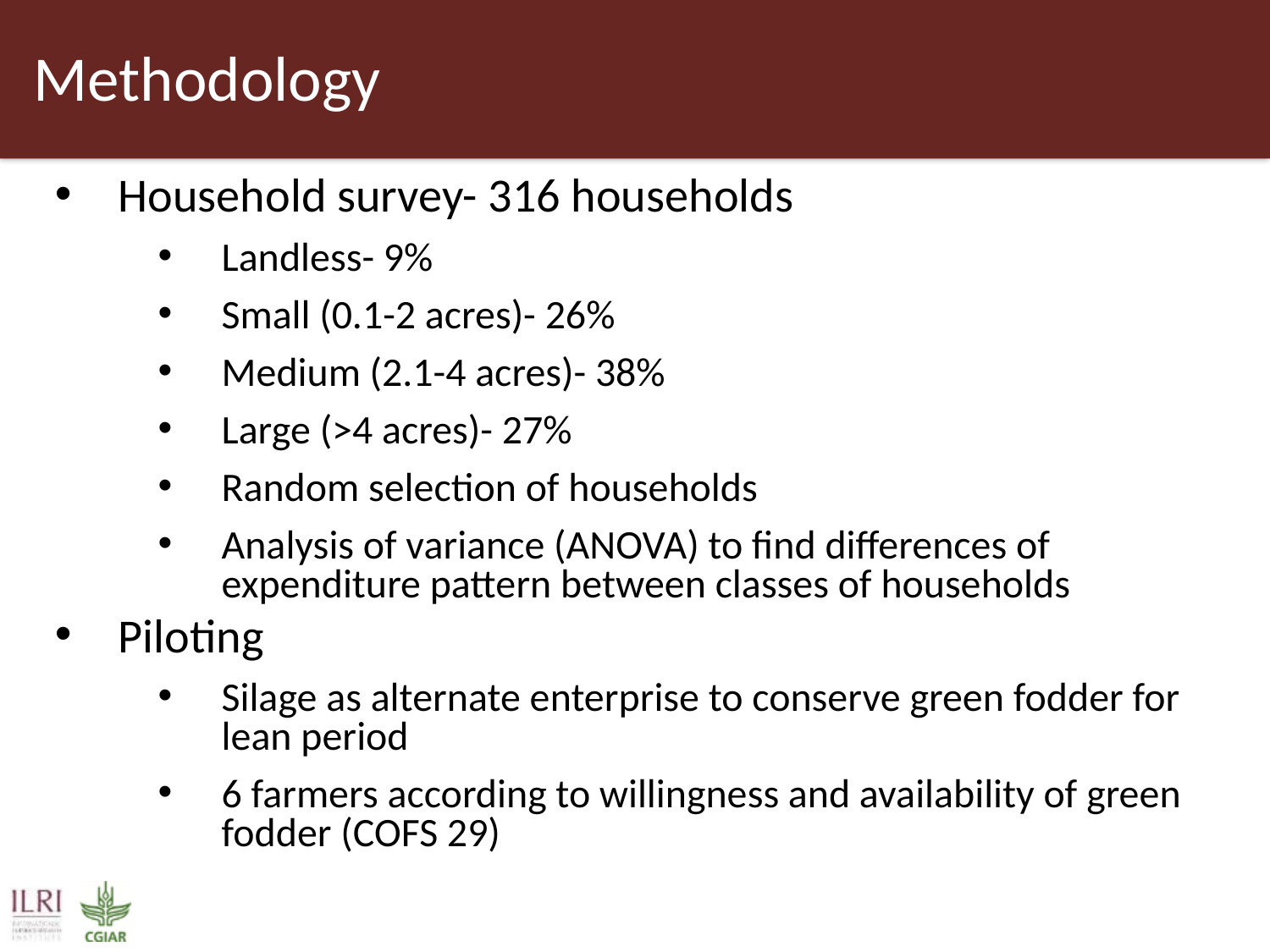

# Methodology
Household survey- 316 households
Landless- 9%
Small (0.1-2 acres)- 26%
Medium (2.1-4 acres)- 38%
Large (>4 acres)- 27%
Random selection of households
Analysis of variance (ANOVA) to find differences of expenditure pattern between classes of households
Piloting
Silage as alternate enterprise to conserve green fodder for lean period
6 farmers according to willingness and availability of green fodder (COFS 29)